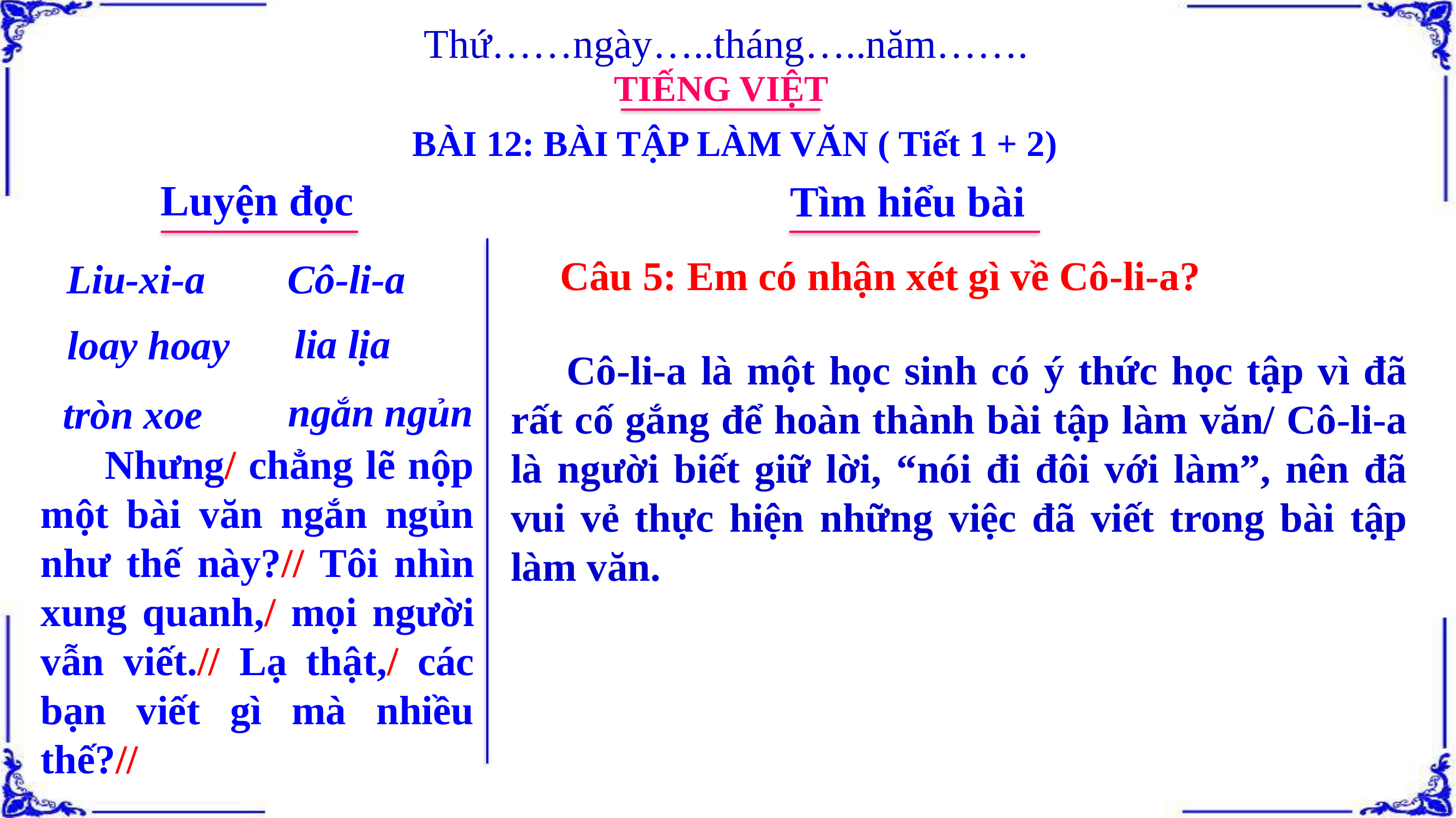

Thứ……ngày…..tháng…..năm…….
TIẾNG VIỆT
BÀI 12: BÀI TẬP LÀM VĂN ( Tiết 1 + 2)
Luyện đọc
Tìm hiểu bài
     Câu 5: Em có nhận xét gì về Cô-li-a?
Liu-xi-a
Cô-li-a
lia lịa
loay hoay
Cô-li-a là một học sinh có ý thức học tập vì đã rất cố gắng để hoàn thành bài tập làm văn/ Cô-li-a là người biết giữ lời, “nói đi đôi với làm”, nên đã vui vẻ thực hiện những việc đã viết trong bài tập làm văn.
ngắn ngủn
tròn xoe
     Nhưng/ chẳng lẽ nộp một bài văn ngắn ngủn như thế này?// Tôi nhìn xung quanh,/ mọi người vẫn viết.// Lạ thật,/ các bạn viết gì mà nhiều thế?//